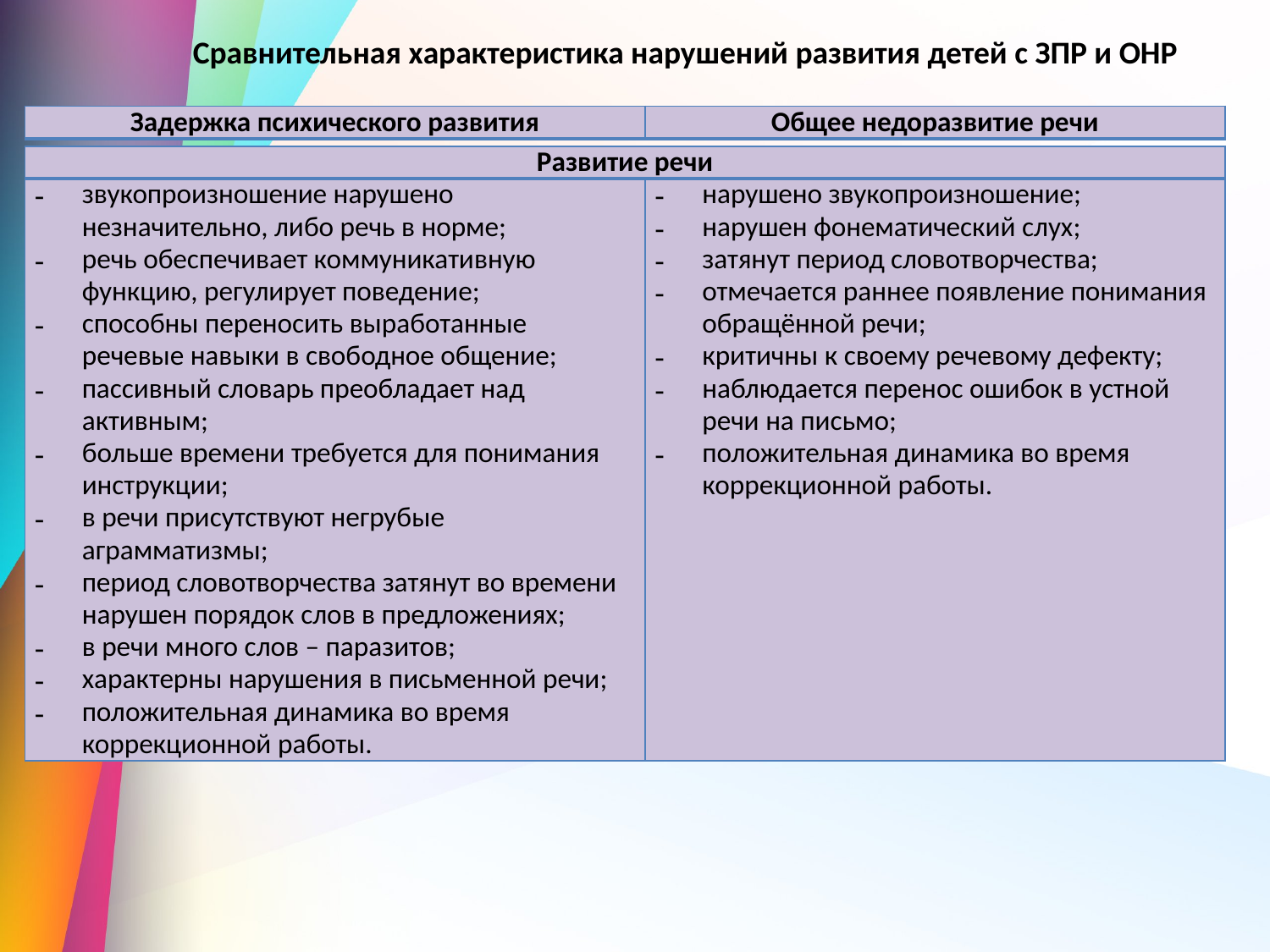

Сравнительная характеристика нарушений развития детей с ЗПР и ОНР
| Задержка психического развития | Общее недоразвитие речи |
| --- | --- |
| Развитие речи |  |
| --- | --- |
| звукопроизношение нарушено незначительно, либо речь в норме; речь обеспечивает коммуникативную функцию, регулирует поведение; способны переносить выработанные речевые навыки в свободное общение; пассивный словарь преобладает над активным; больше времени требуется для понимания инструкции; в речи присутствуют негрубые аграмматизмы; период словотворчества затянут во времени нарушен порядок слов в предложениях; в речи много слов – паразитов; характерны нарушения в письменной речи; положительная динамика во время коррекционной работы. | нарушено звукопроизношение; нарушен фонематический слух; затянут период словотворчества; отмечается раннее появление понимания обращённой речи; критичны к своему речевому дефекту; наблюдается перенос ошибок в устной речи на письмо; положительная динамика во время коррекционной работы. |